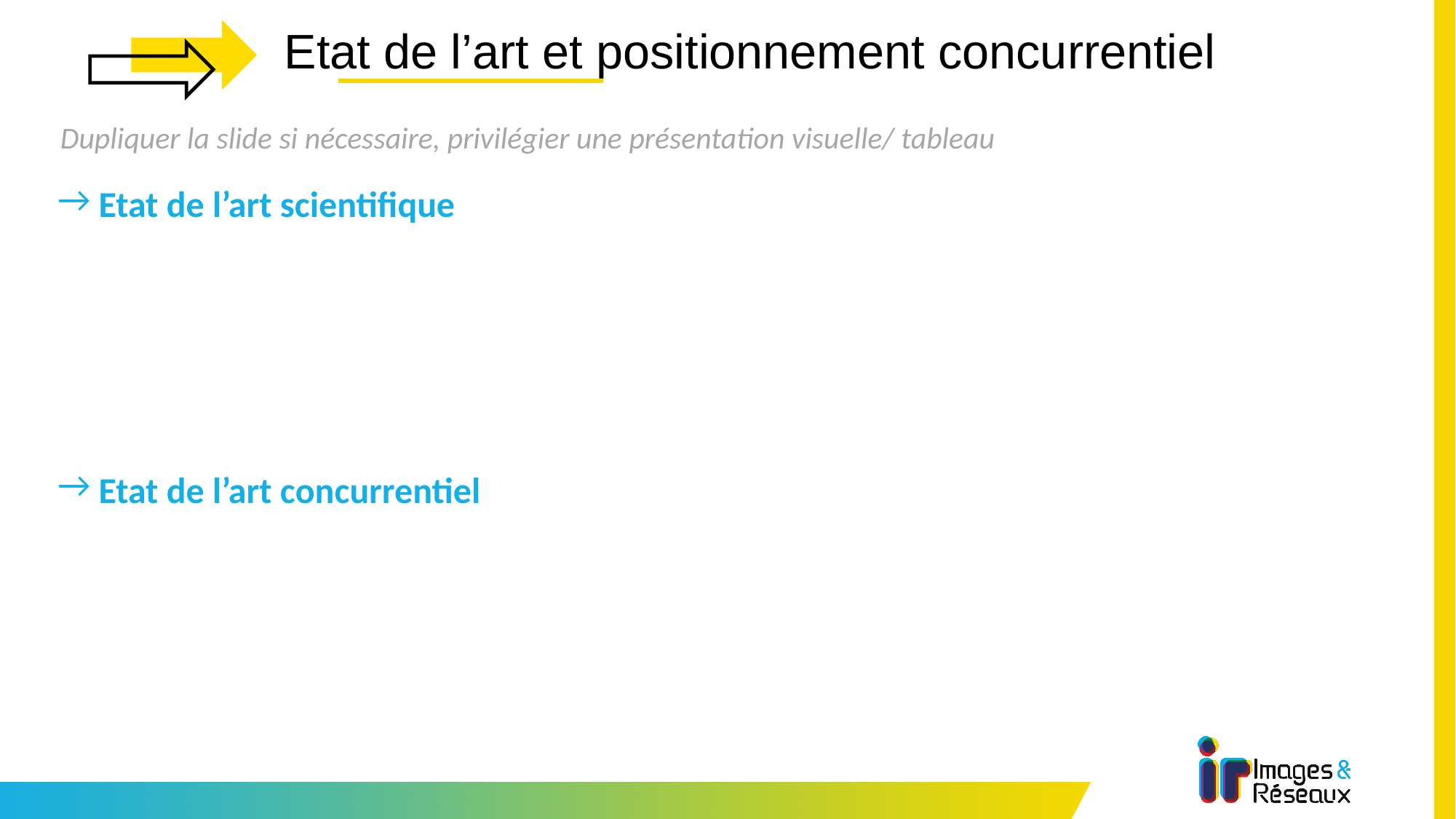

# Etat de l’art et positionnement concurrentiel
Dupliquer la slide si nécessaire, privilégier une présentation visuelle/ tableau
Etat de l’art scientifique

Etat de l’art concurrentiel